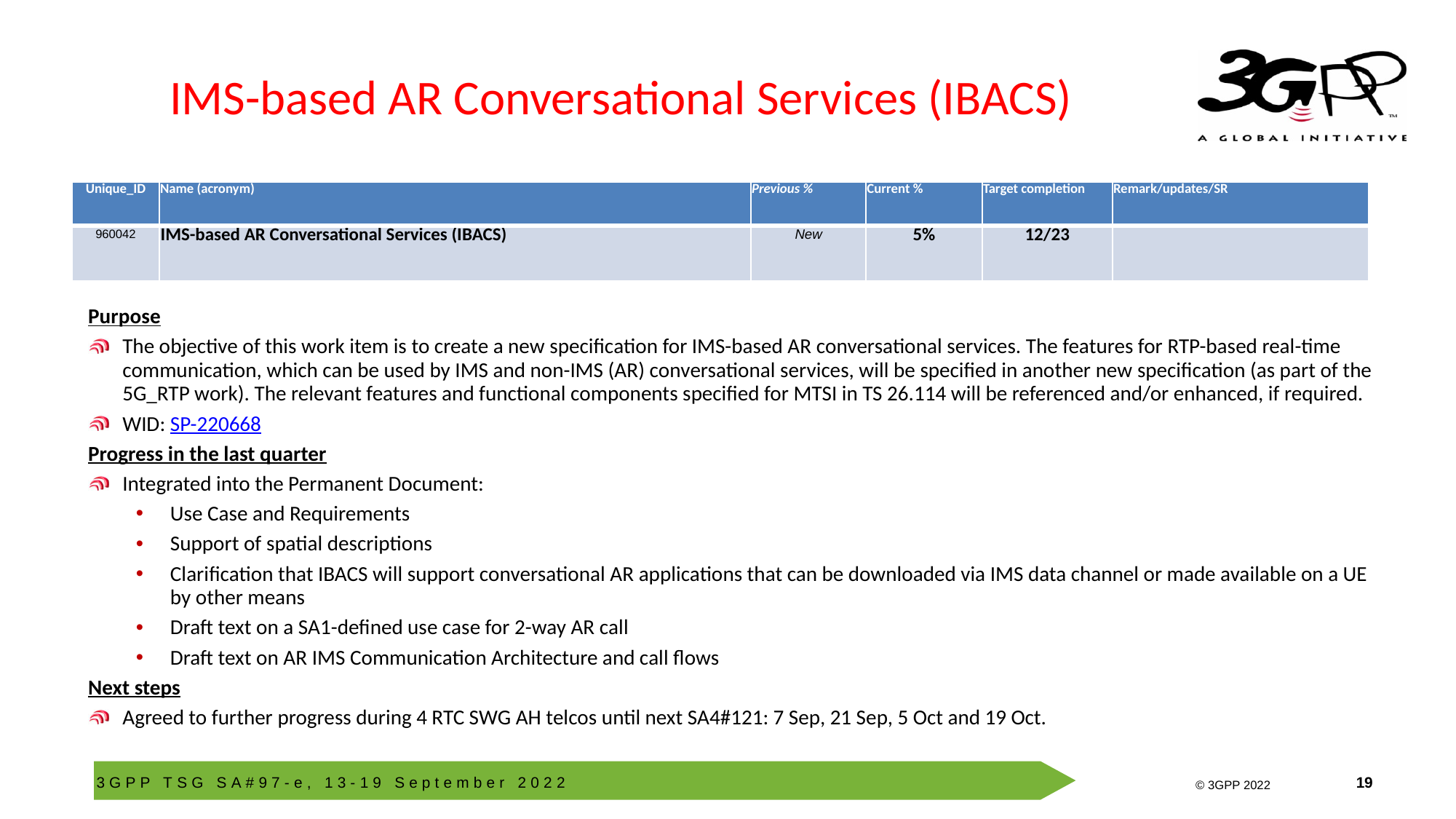

# IMS-based AR Conversational Services (IBACS)
| Unique\_ID | Name (acronym) | Previous % | Current % | Target completion | Remark/updates/SR |
| --- | --- | --- | --- | --- | --- |
| 960042 | IMS-based AR Conversational Services (IBACS) | New | 5% | 12/23 |  |
Purpose
The objective of this work item is to create a new specification for IMS-based AR conversational services. The features for RTP-based real-time communication, which can be used by IMS and non-IMS (AR) conversational services, will be specified in another new specification (as part of the 5G_RTP work). The relevant features and functional components specified for MTSI in TS 26.114 will be referenced and/or enhanced, if required.
WID: SP-220668
Progress in the last quarter
Integrated into the Permanent Document:
Use Case and Requirements
Support of spatial descriptions
Clarification that IBACS will support conversational AR applications that can be downloaded via IMS data channel or made available on a UE by other means
Draft text on a SA1-defined use case for 2-way AR call
Draft text on AR IMS Communication Architecture and call flows
Next steps
Agreed to further progress during 4 RTC SWG AH telcos until next SA4#121: 7 Sep, 21 Sep, 5 Oct and 19 Oct.